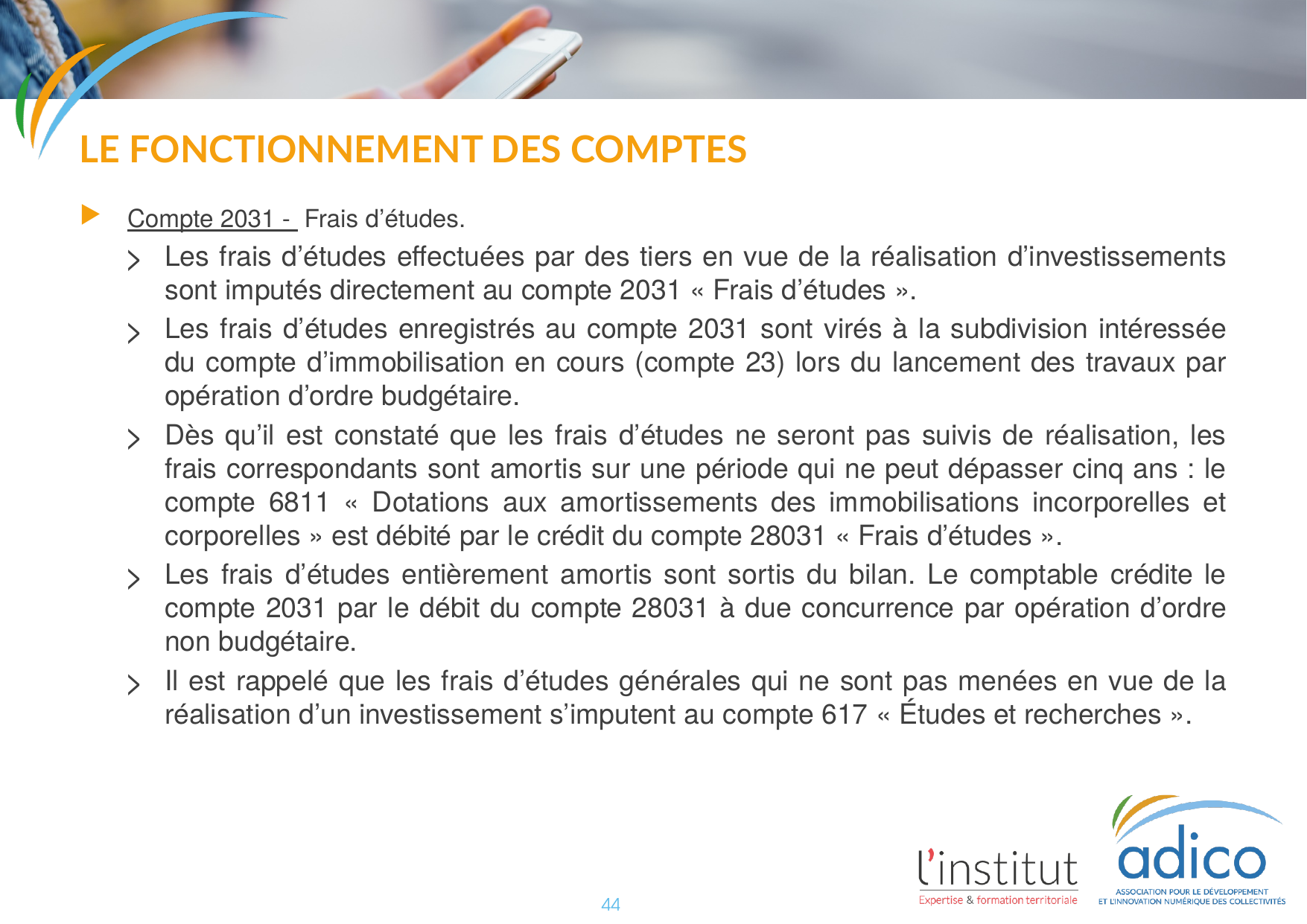

# Le fonctionnement des comptes
Compte 2031 -  Frais d’études.
Les frais d’études effectuées par des tiers en vue de la réalisation d’investissements sont imputés directement au compte 2031 « Frais d’études ».
Les frais d’études enregistrés au compte 2031 sont virés à la subdivision intéressée du compte d’immobilisation en cours (compte 23) lors du lancement des travaux par opération d’ordre budgétaire.
Dès qu’il est constaté que les frais d’études ne seront pas suivis de réalisation, les frais correspondants sont amortis sur une période qui ne peut dépasser cinq ans : le compte 6811 « Dotations aux amortissements des immobilisations incorporelles et corporelles » est débité par le crédit du compte 28031 « Frais d’études ».
Les frais d’études entièrement amortis sont sortis du bilan. Le comptable crédite le compte 2031 par le débit du compte 28031 à due concurrence par opération d’ordre non budgétaire.
Il est rappelé que les frais d’études générales qui ne sont pas menées en vue de la réalisation d’un investissement s’imputent au compte 617 « Études et recherches ».